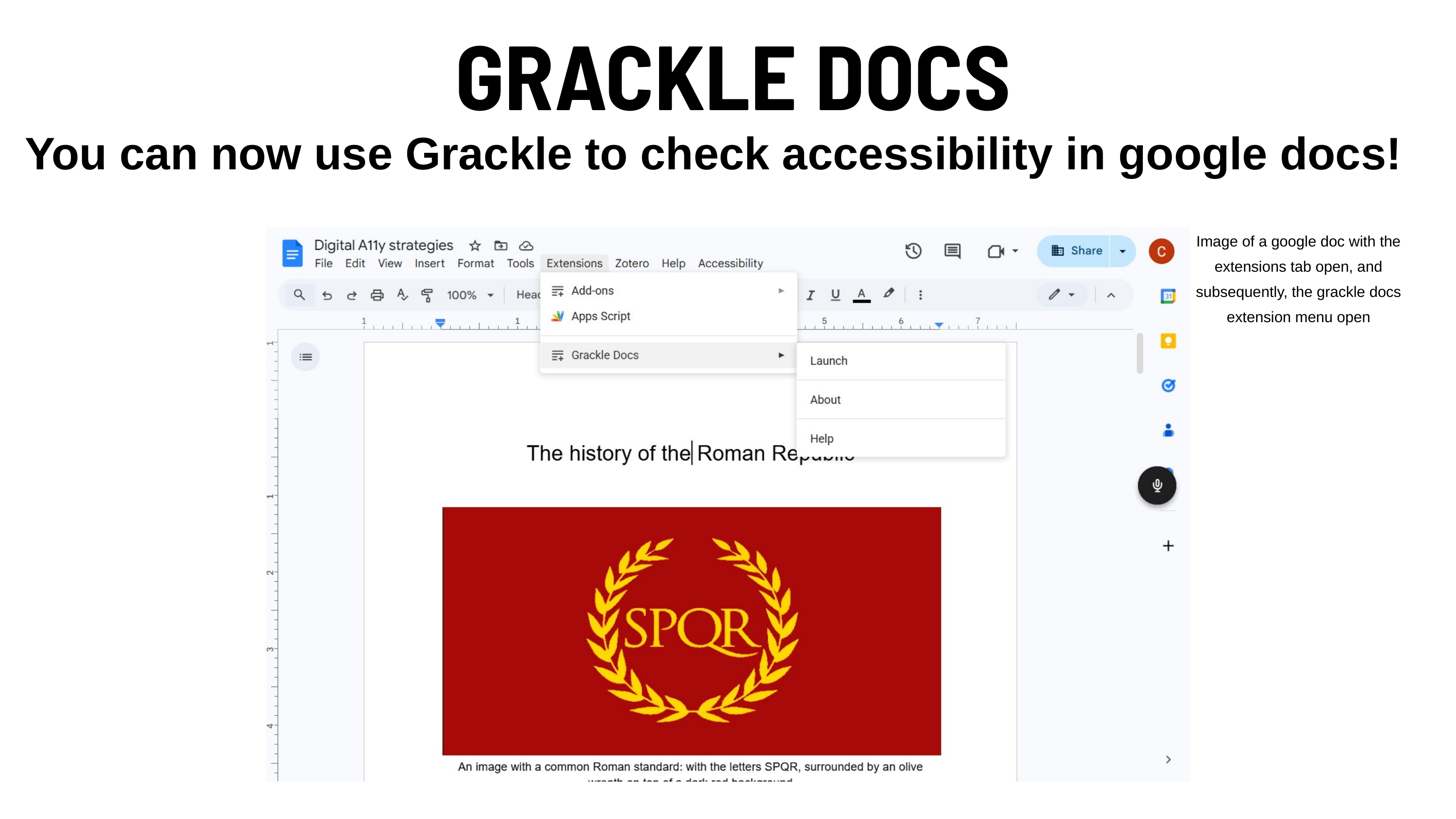

GRACKLE DOCS
You can now use Grackle to check accessibility in google docs!
Image of a google doc with the extensions tab open, and subsequently, the grackle docs extension menu open